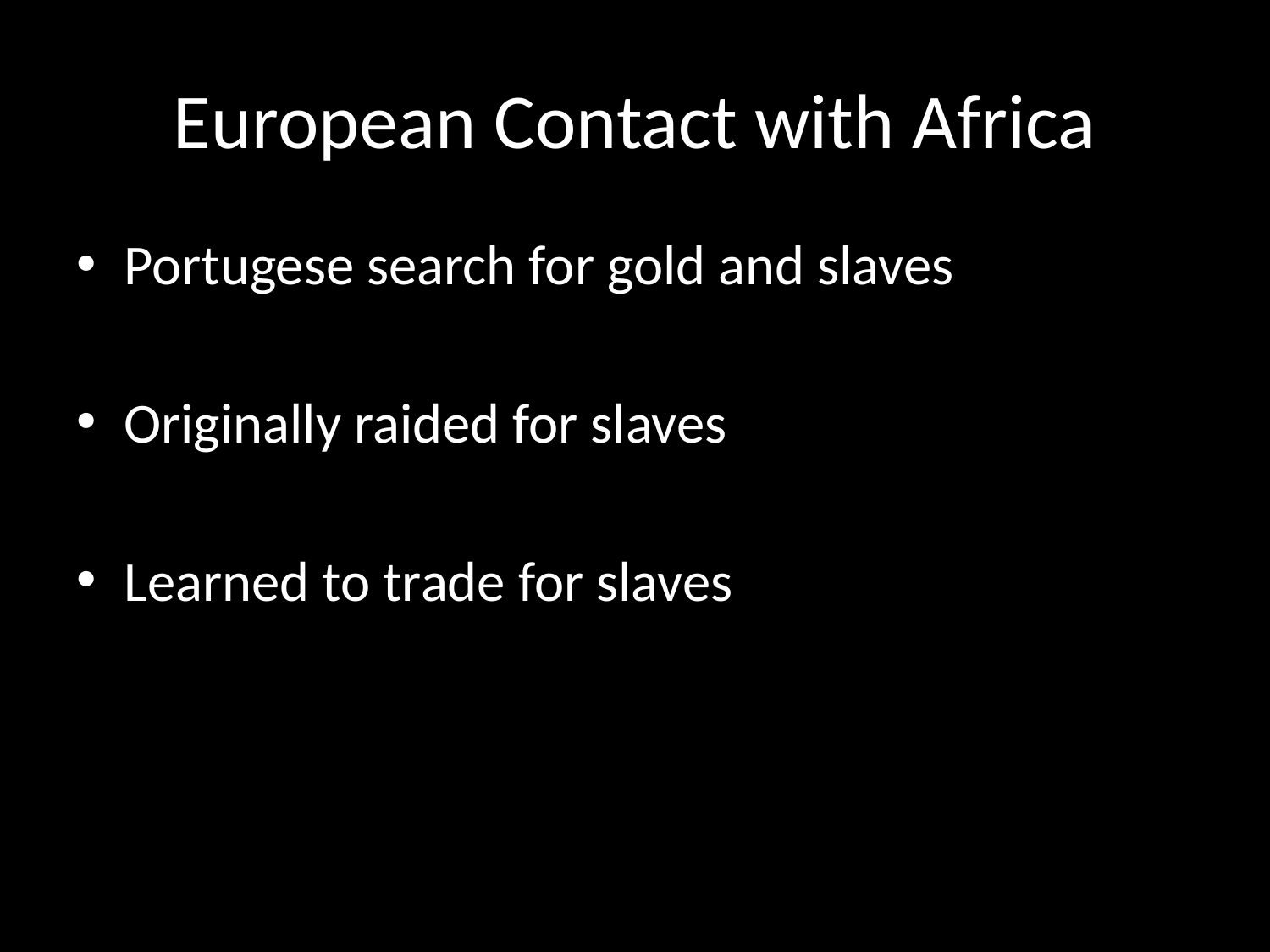

# European Contact with Africa
Portugese search for gold and slaves

Originally raided for slaves

Learned to trade for slaves